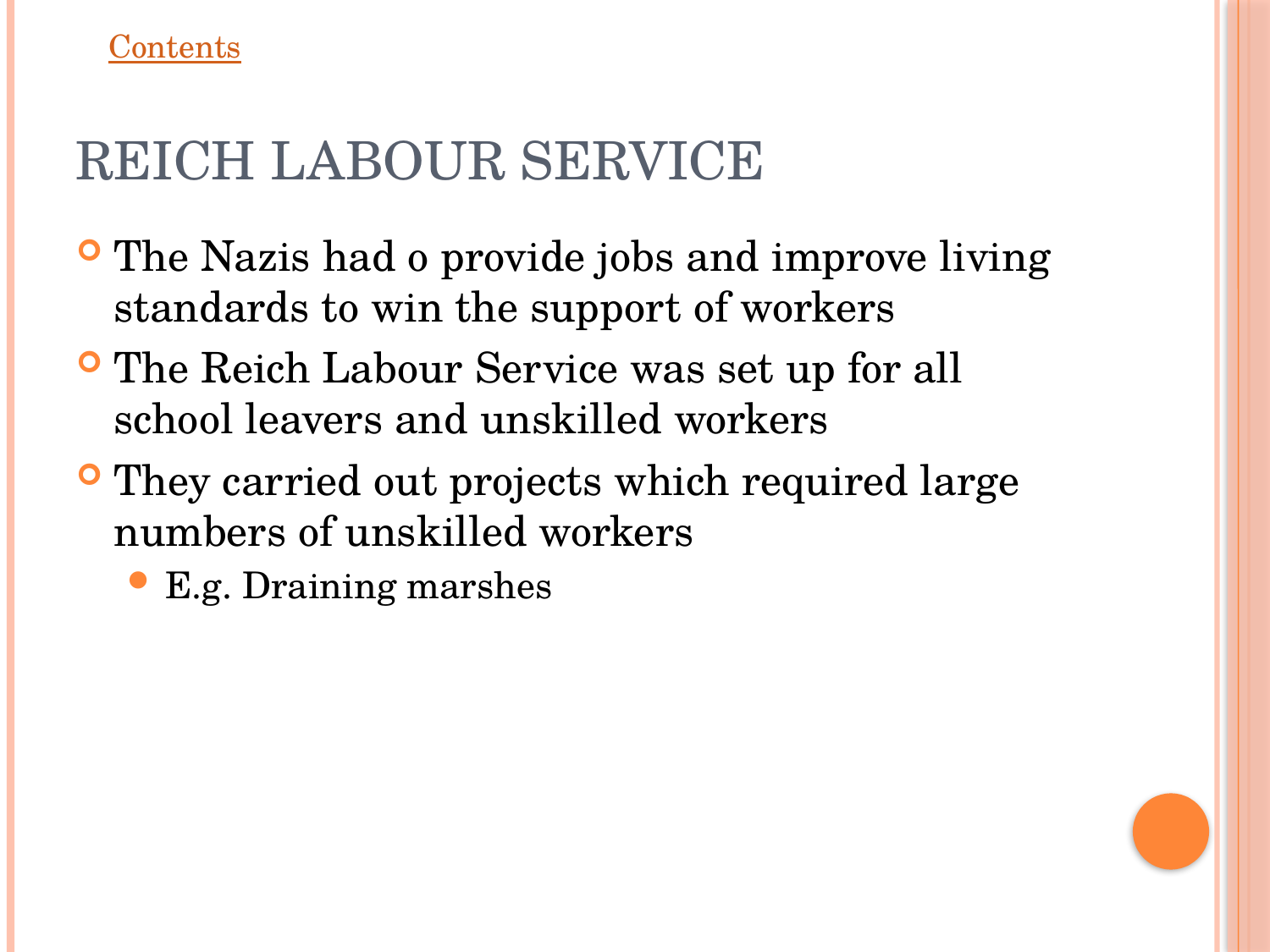

# Reich Labour Service
The Nazis had o provide jobs and improve living standards to win the support of workers
The Reich Labour Service was set up for all school leavers and unskilled workers
They carried out projects which required large numbers of unskilled workers
E.g. Draining marshes